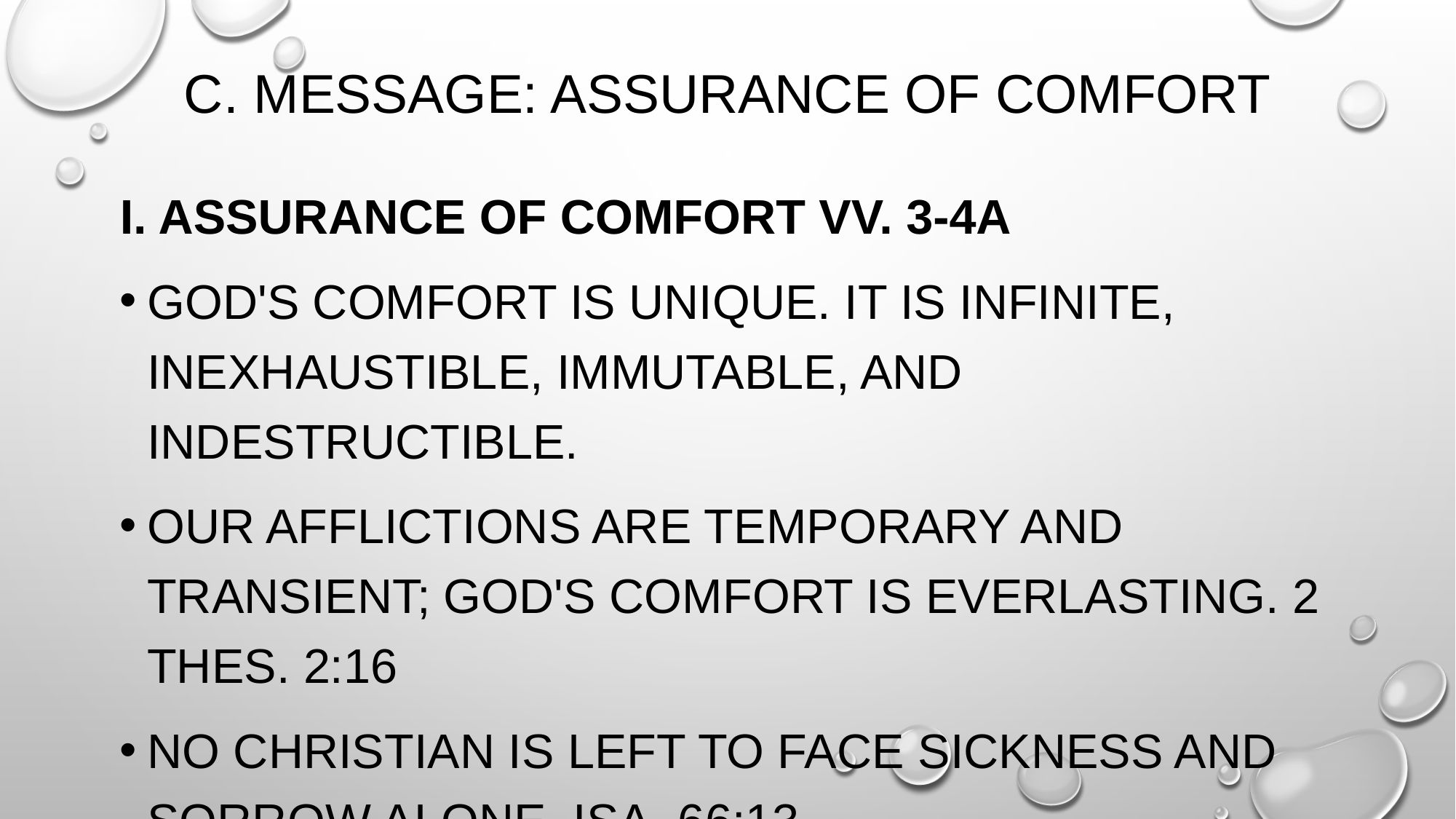

# c. message: assurance of comfort
I. Assurance of comfort vv. 3-4a
God's comfort is unique. It is infinite, inexhaustible, immutable, and indestructible.
Our afflictions are temporary and transient; God's comfort is everlasting. 2 Thes. 2:16
No Christian is left to face sickness and sorrow alone. Isa. 66:13